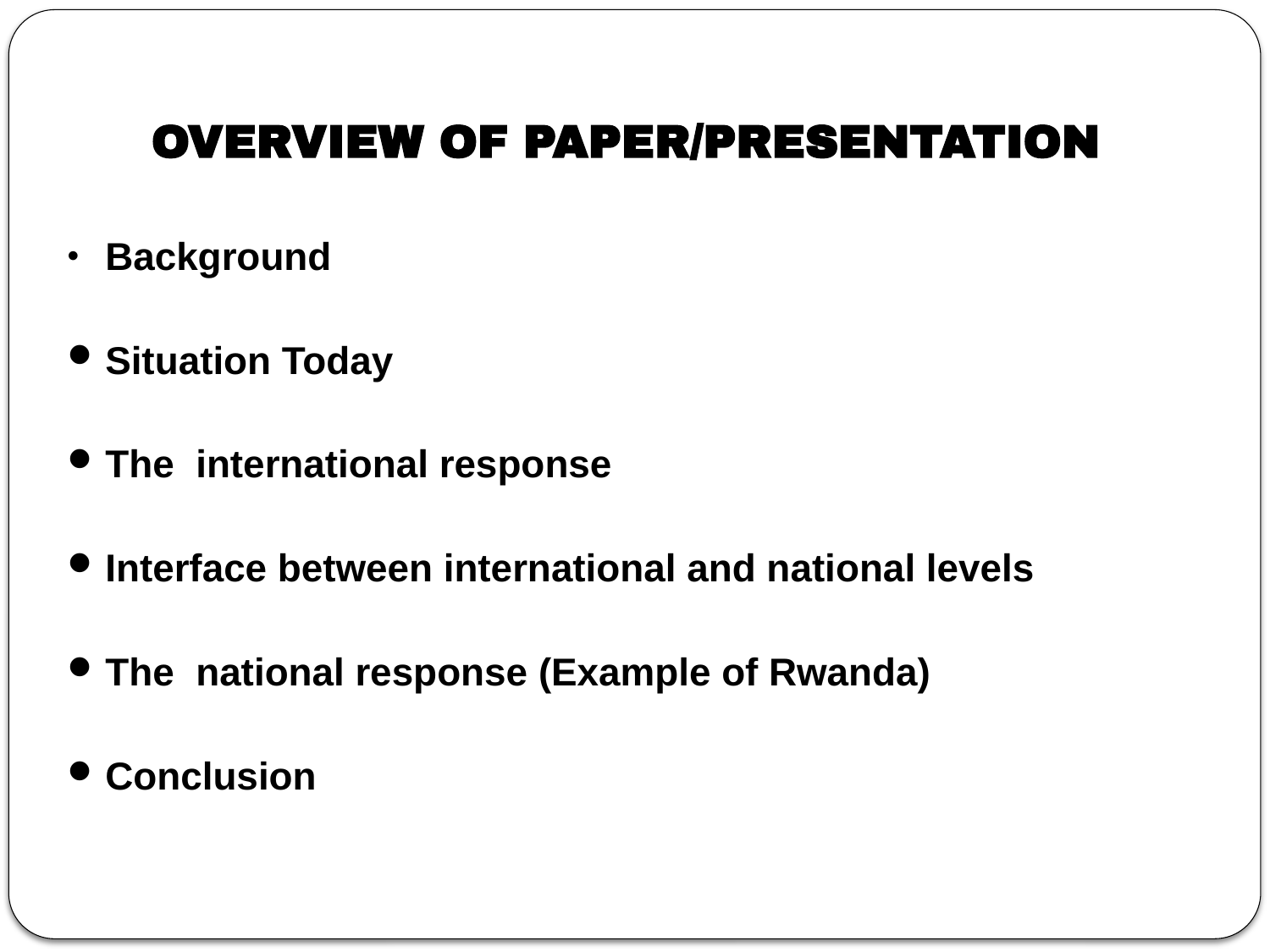

OVERVIEW OF PAPER/PRESENTATION

Background

Situation Today

The  international response

Interface between international and national levels

The  national response (Example of Rwanda)

Conclusion